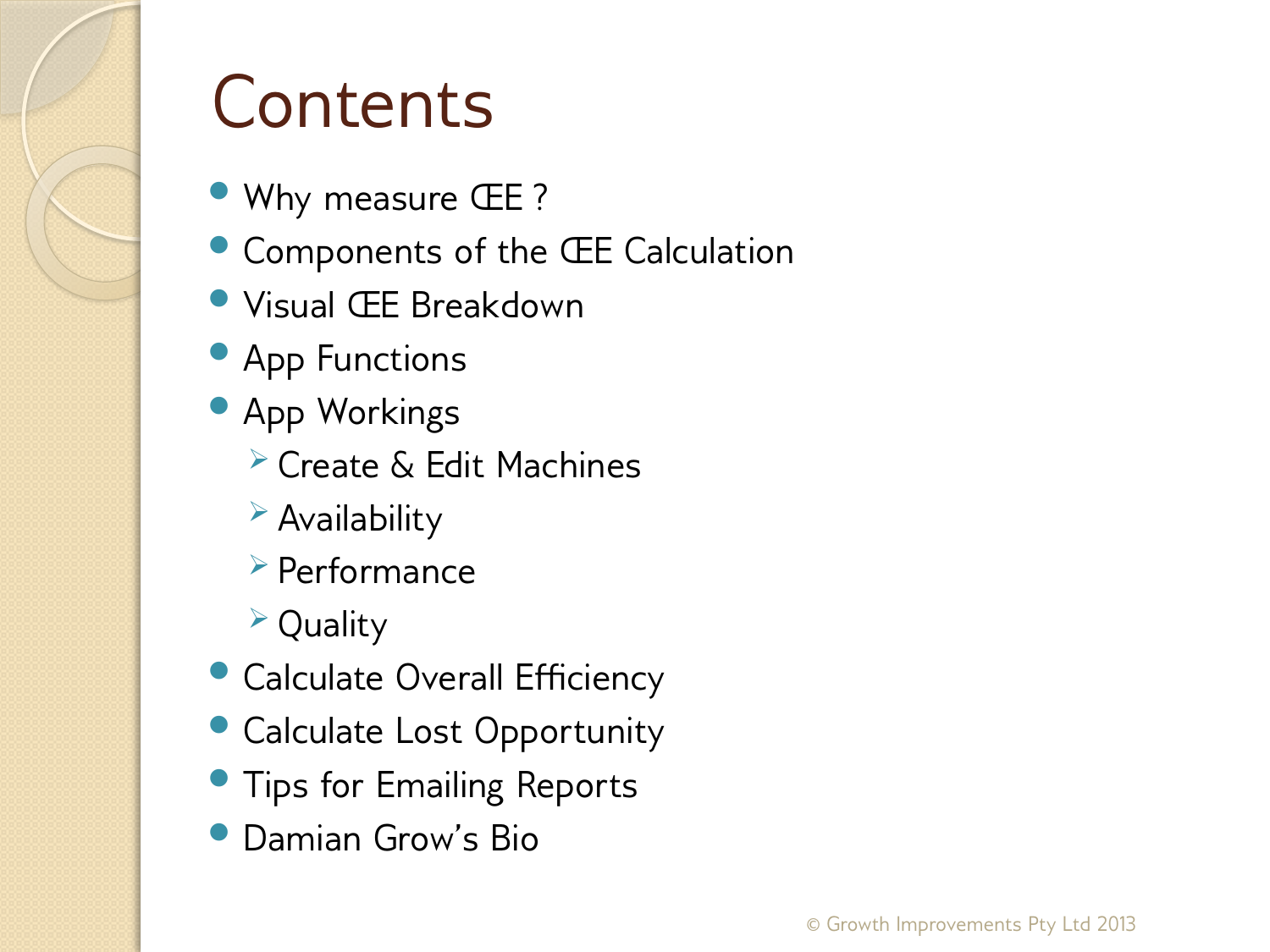

# Contents
Why measure OEE ?
Components of the OEE Calculation
Visual OEE Breakdown
App Functions
App Workings
Create & Edit Machines
Availability
Performance
Quality
Calculate Overall Efficiency
Calculate Lost Opportunity
Tips for Emailing Reports
Damian Grow’s Bio

© Growth Improvements Pty Ltd 2013